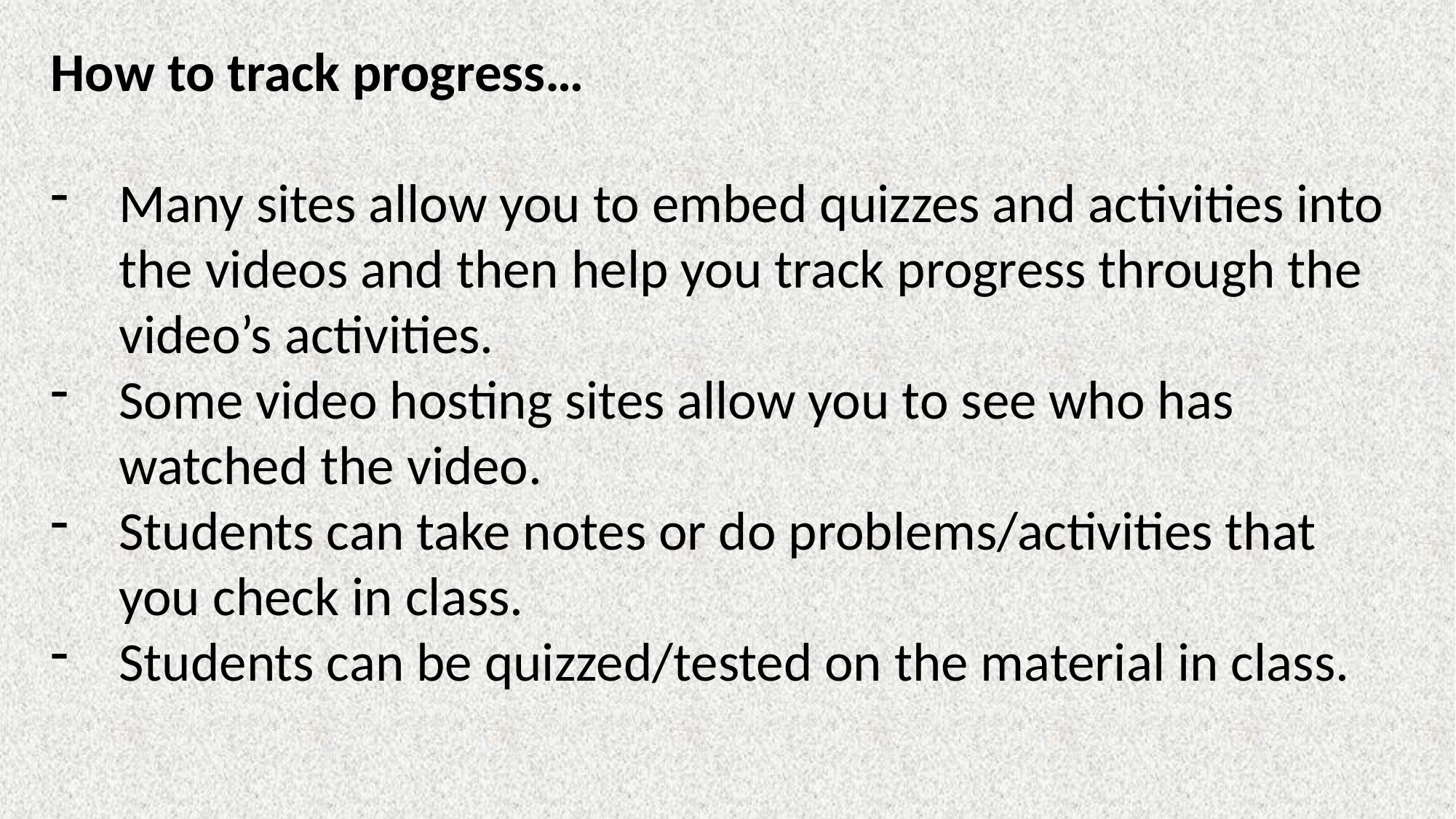

How to track progress…

Many sites allow you to embed quizzes and activities into the videos and then help you track progress through the video’s activities.
Some video hosting sites allow you to see who has watched the video.
Students can take notes or do problems/activities that you check in class.
Students can be quizzed/tested on the material in class.